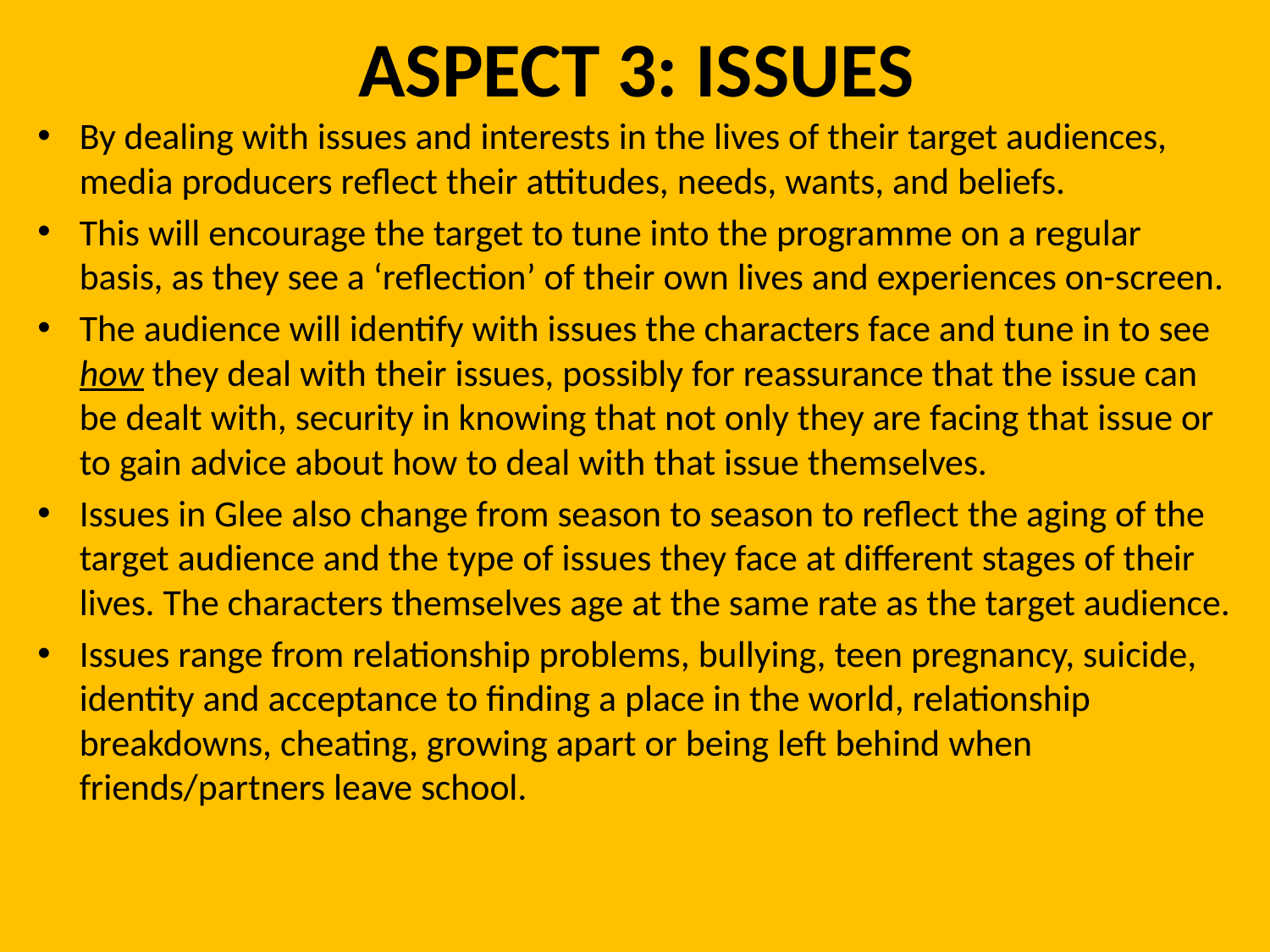

# ASPECT 3: ISSUES
By dealing with issues and interests in the lives of their target audiences, media producers reflect their attitudes, needs, wants, and beliefs.
This will encourage the target to tune into the programme on a regular basis, as they see a ‘reflection’ of their own lives and experiences on-screen.
The audience will identify with issues the characters face and tune in to see how they deal with their issues, possibly for reassurance that the issue can be dealt with, security in knowing that not only they are facing that issue or to gain advice about how to deal with that issue themselves.
Issues in Glee also change from season to season to reflect the aging of the target audience and the type of issues they face at different stages of their lives. The characters themselves age at the same rate as the target audience.
Issues range from relationship problems, bullying, teen pregnancy, suicide, identity and acceptance to finding a place in the world, relationship breakdowns, cheating, growing apart or being left behind when friends/partners leave school.